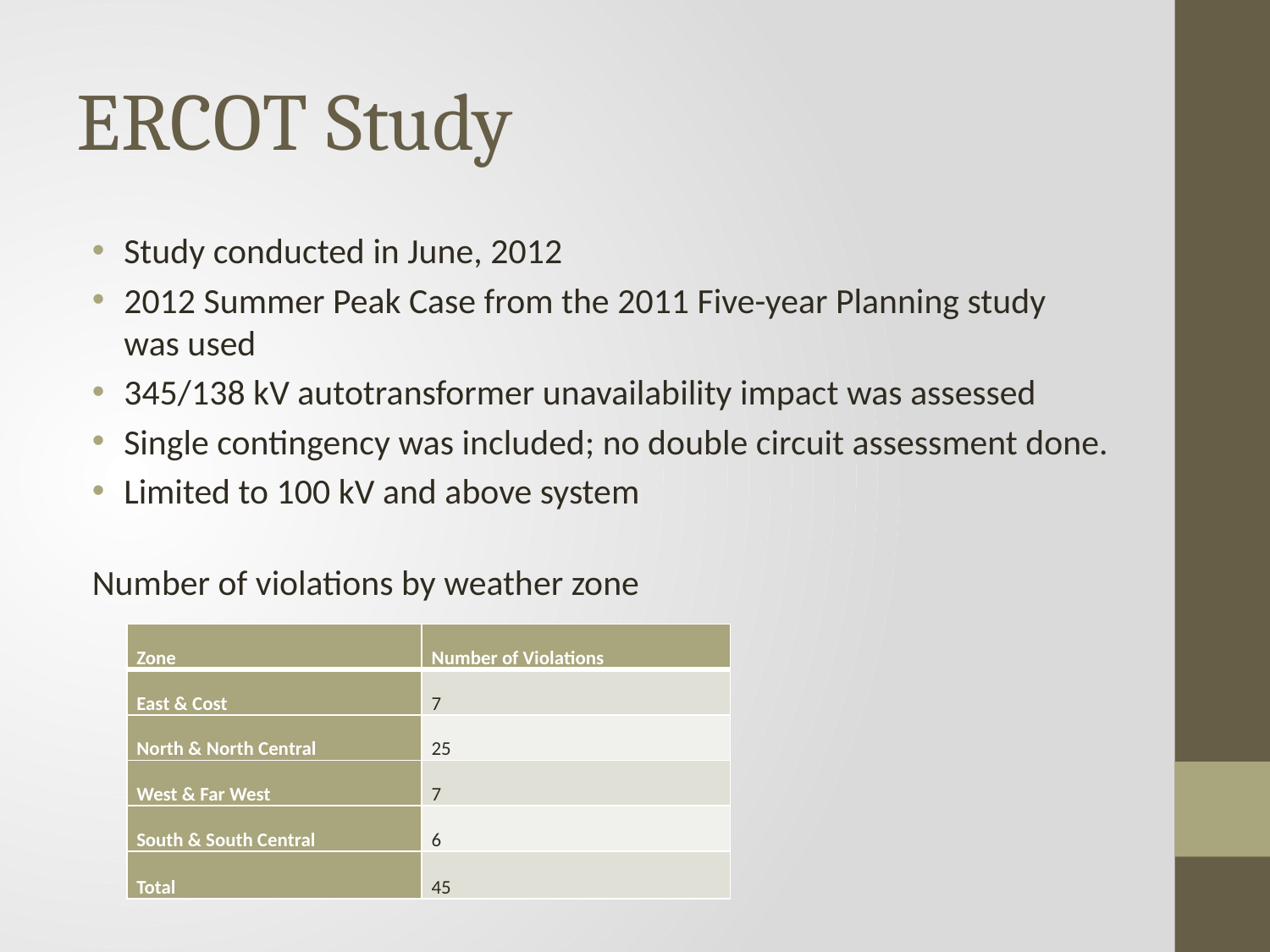

# ERCOT Study
Study conducted in June, 2012
2012 Summer Peak Case from the 2011 Five-year Planning study was used
345/138 kV autotransformer unavailability impact was assessed
Single contingency was included; no double circuit assessment done.
Limited to 100 kV and above system

Number of violations by weather zone

| Zone | Number of Violations |
| --- | --- |
| East & Cost | 7 |
| North & North Central | 25 |
| West & Far West | 7 |
| South & South Central | 6 |
| Total | 45 |